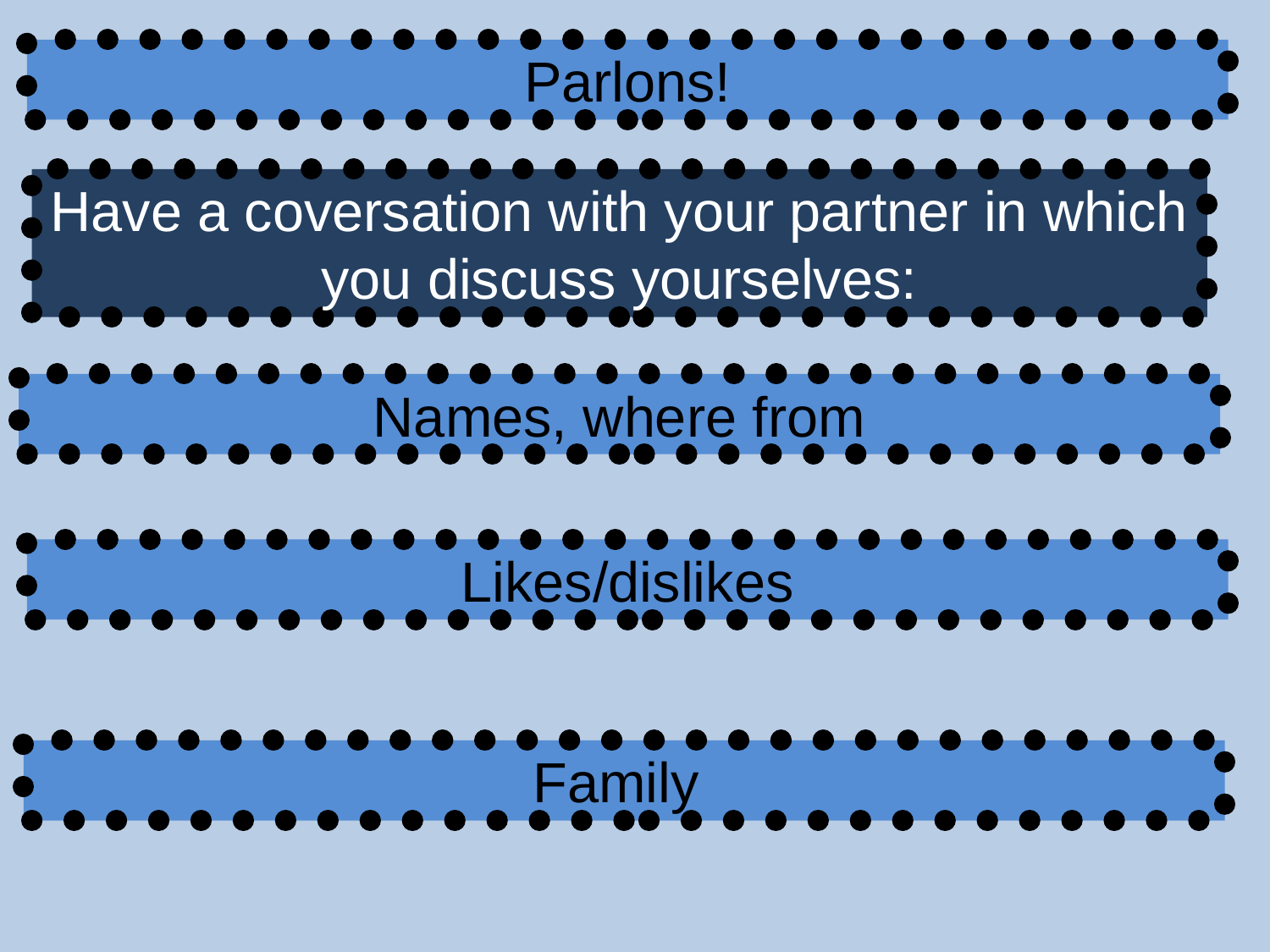

Parlons!
Have a coversation with your partner in which you discuss yourselves:
Names, where from
Likes/dislikes
Family